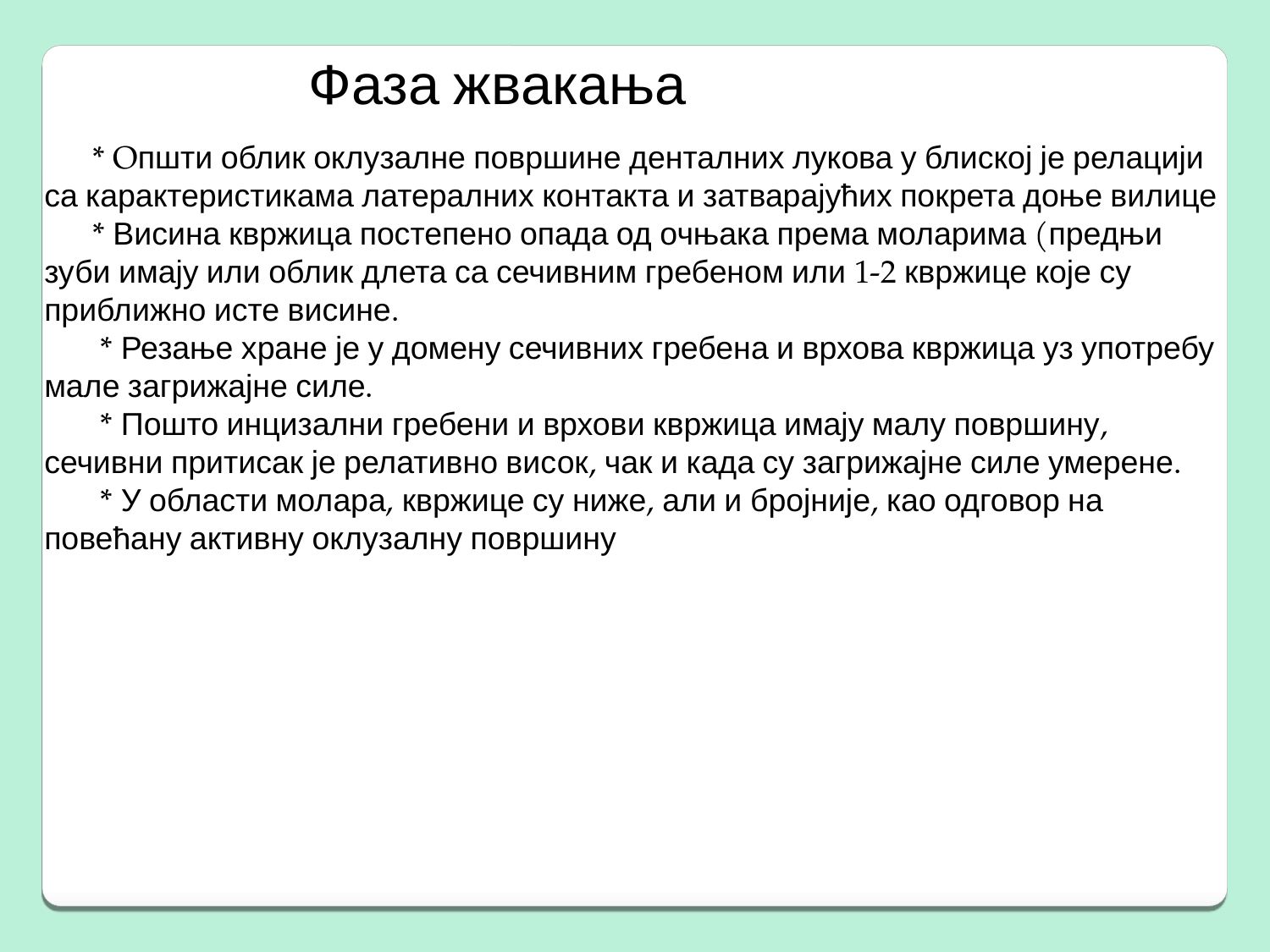

Фаза жвакања
      * Oпшти облик оклузалне површине денталних лукова у блиској је релацији са карактеристикама латералних контакта и затварајућих покрета доње вилице
      * Висина квржица постепено опада од очњака према моларима (предњи зуби имају или облик длета са сечивним гребеном или 1-2 квржице које су приближно исте висине.
       * Резање хране је у домену сечивних гребена и врхова квржица уз употребу мале загрижајне силе.
       * Пошто инцизални гребени и врхови квржица имају малу површину, сечивни притисак је релативно висок, чак и када су загрижајне силе умерене.
       * У области молара, квржице су ниже, али и бројније, као одговор на повећану активну оклузалну површину